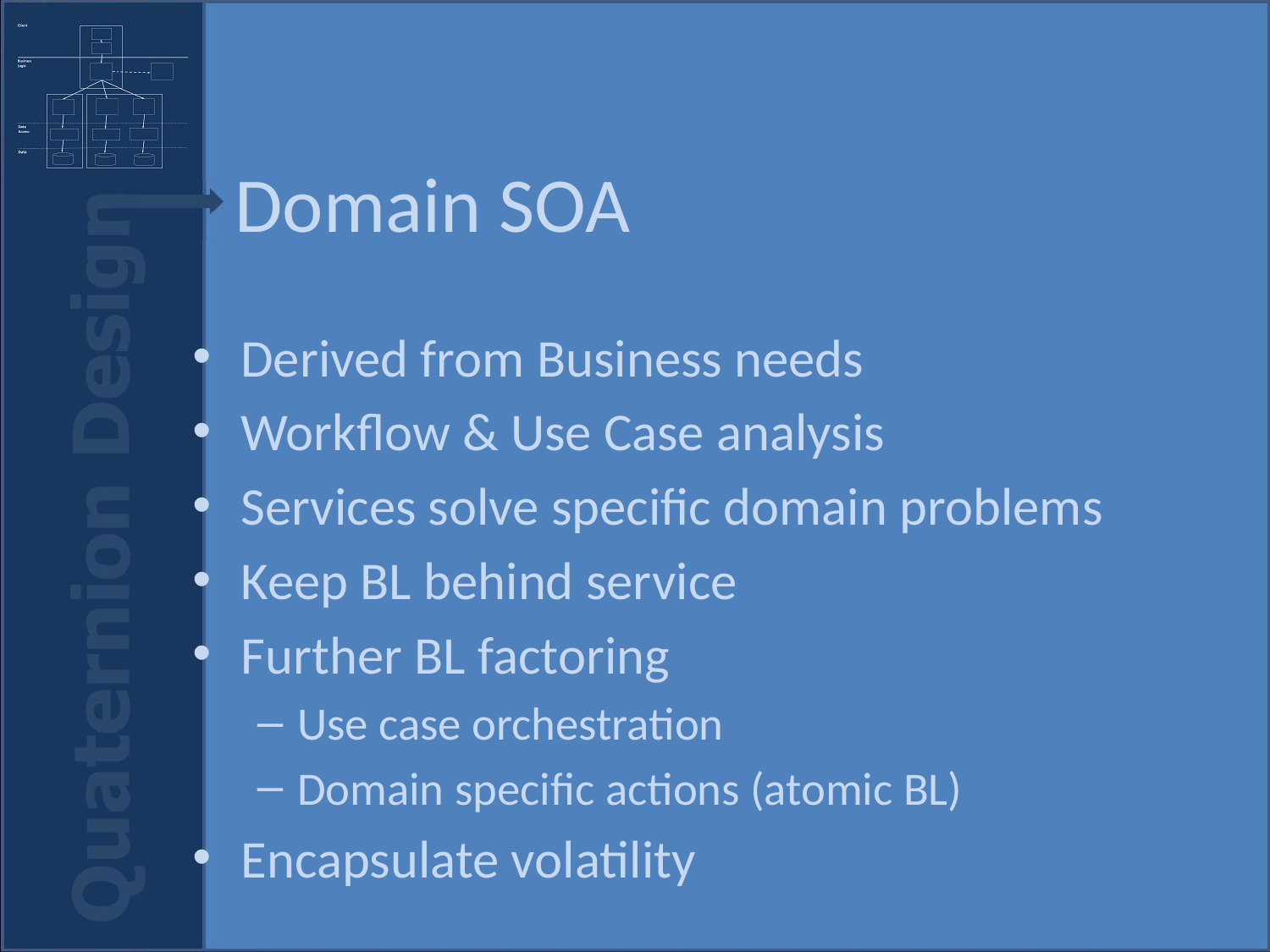

# Domain SOA
Derived from Business needs
Workflow & Use Case analysis
Services solve specific domain problems
Keep BL behind service
Further BL factoring
Use case orchestration
Domain specific actions (atomic BL)
Encapsulate volatility